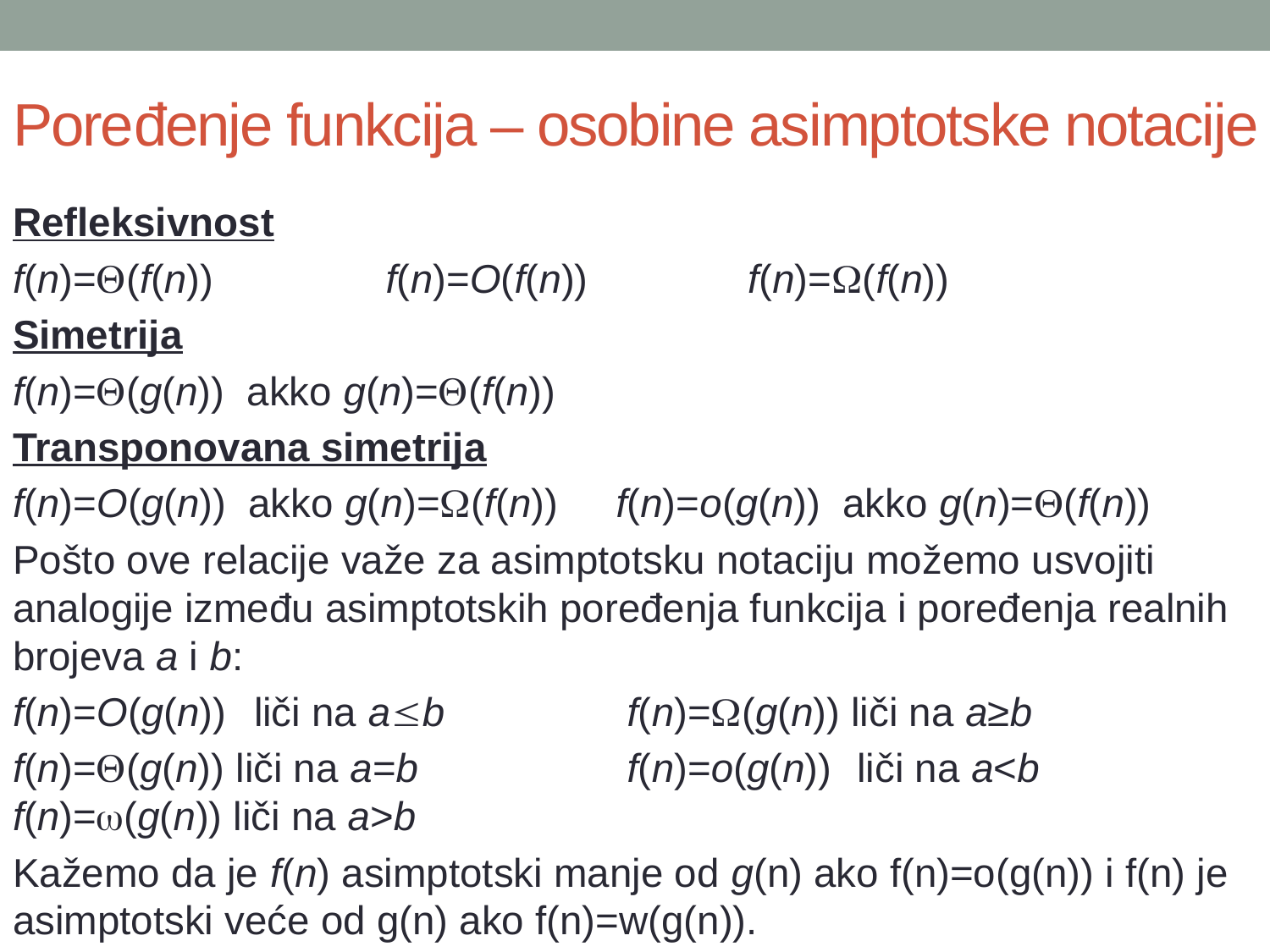

# Poređenje funkcija – osobine asimptotske notacije
Refleksivnost
f(n)=Θ(f(n))		 f(n)=O(f(n))		 f(n)=Ω(f(n))
Simetrija
f(n)=Θ(g(n))  akko g(n)=Θ(f(n))
Transponovana simetrija
f(n)=O(g(n))  akko g(n)=Ω(f(n))	f(n)=o(g(n))  akko g(n)=Θ(f(n))
Pošto ove relacije važe za asimptotsku notaciju možemo usvojiti analogije između asimptotskih poređenja funkcija i poređenja realnih brojeva a i b:
f(n)=O(g(n))	liči na a≤b		 f(n)=Ω(g(n)) liči na a≥b
f(n)=Θ(g(n)) liči na a=b		 f(n)=o(g(n))	liči na a<b 	 f(n)=ω(g(n)) liči na a>b
Kažemo da je f(n) asimptotski manje od g(n) ako f(n)=o(g(n)) i f(n) je asimptotski veće od g(n) ako f(n)=w(g(n)).